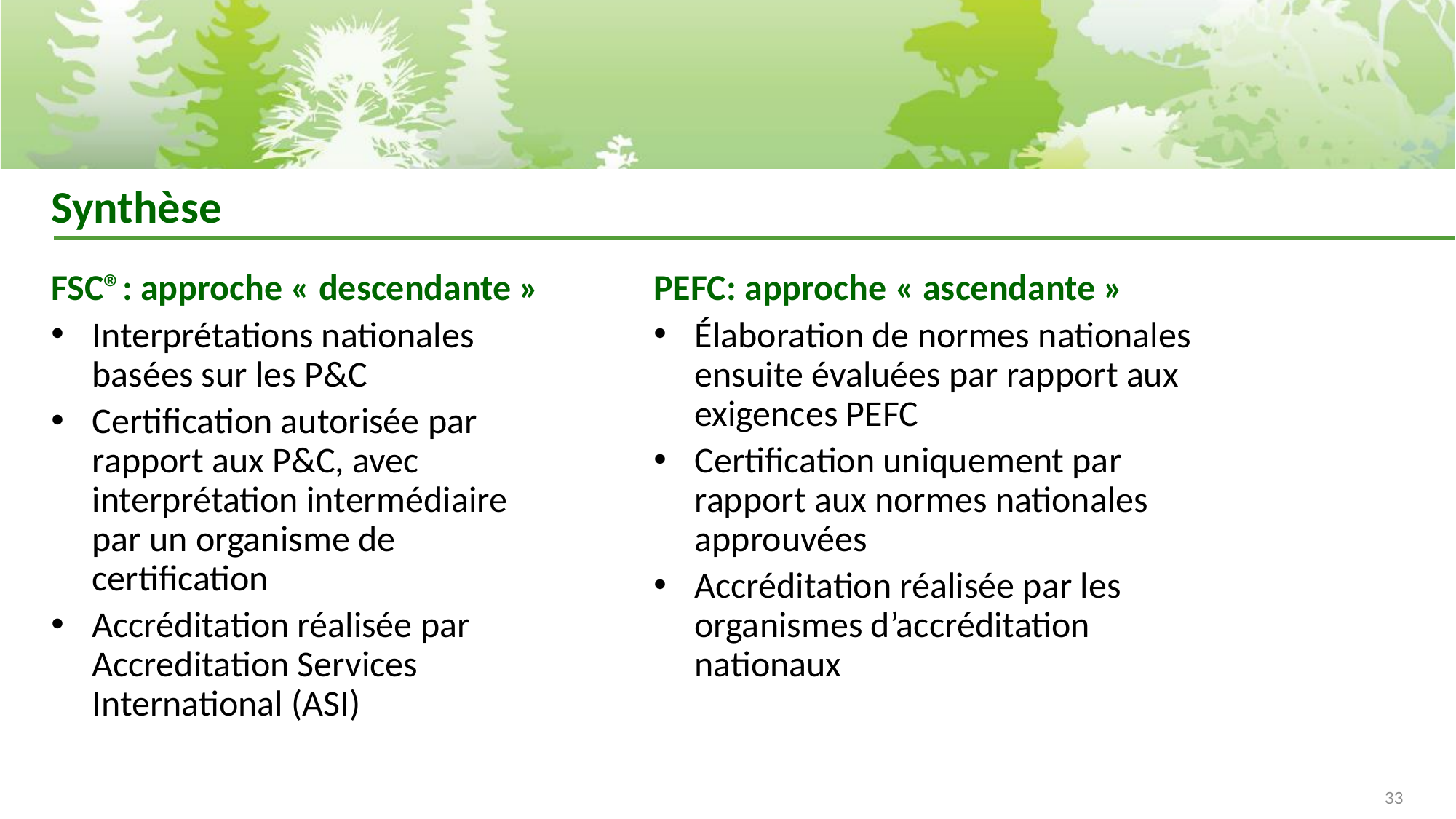

# Synthèse
FSC®: approche « descendante »
Interprétations nationales basées sur les P&C
Certification autorisée par rapport aux P&C, avec interprétation intermédiaire par un organisme de certification
Accréditation réalisée par Accreditation Services International (ASI)

PEFC: approche « ascendante »
Élaboration de normes nationales ensuite évaluées par rapport aux exigences PEFC
Certification uniquement par rapport aux normes nationales approuvées
Accréditation réalisée par les organismes d’accréditation nationaux

33